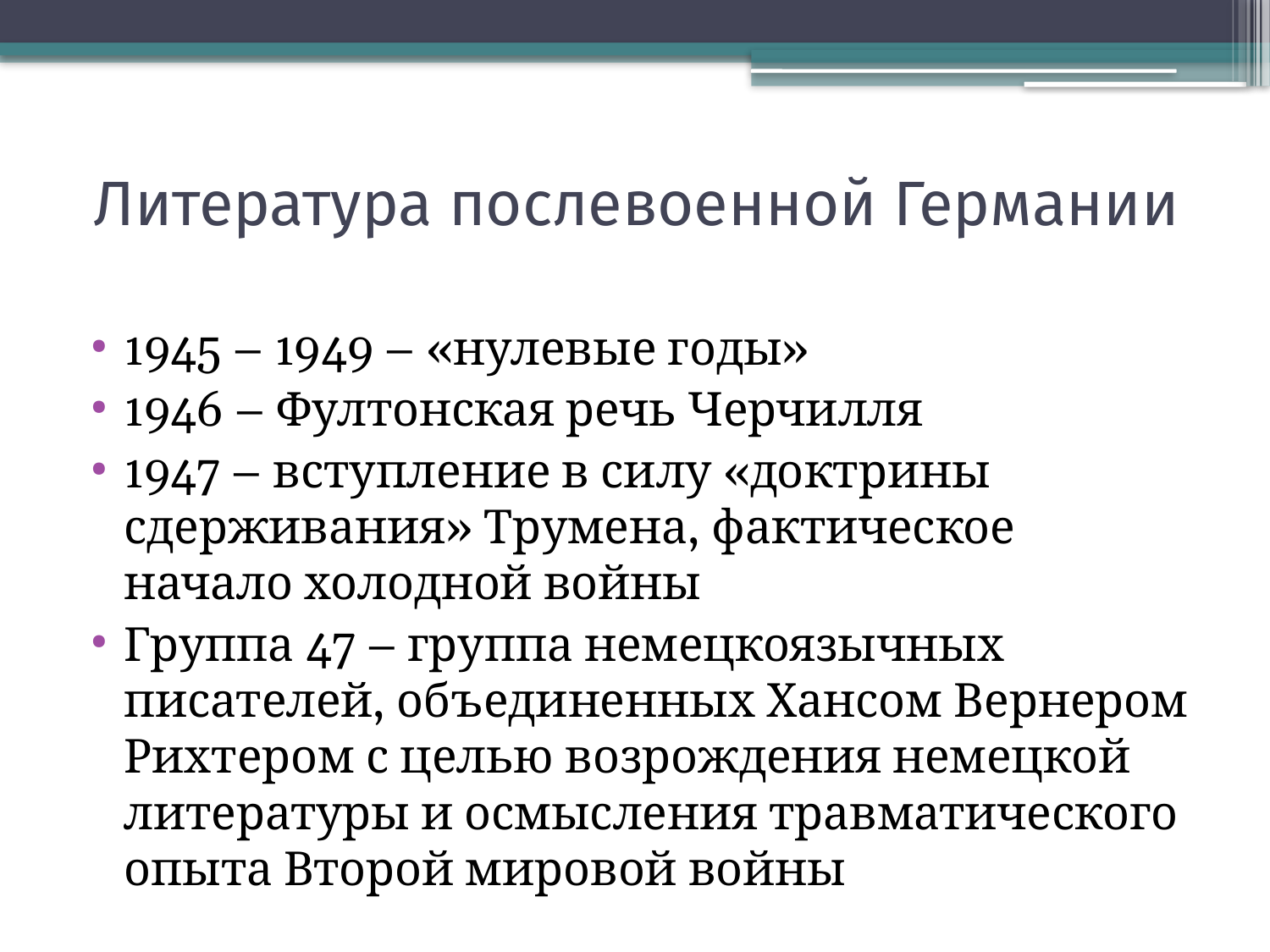

# Литература послевоенной Германии
1945 – 1949 – «нулевые годы»
1946 – Фултонская речь Черчилля
1947 – вступление в силу «доктрины сдерживания» Трумена, фактическое начало холодной войны
Группа 47 – группа немецкоязычных писателей, объединенных Хансом Вернером Рихтером с целью возрождения немецкой литературы и осмысления травматического опыта Второй мировой войны